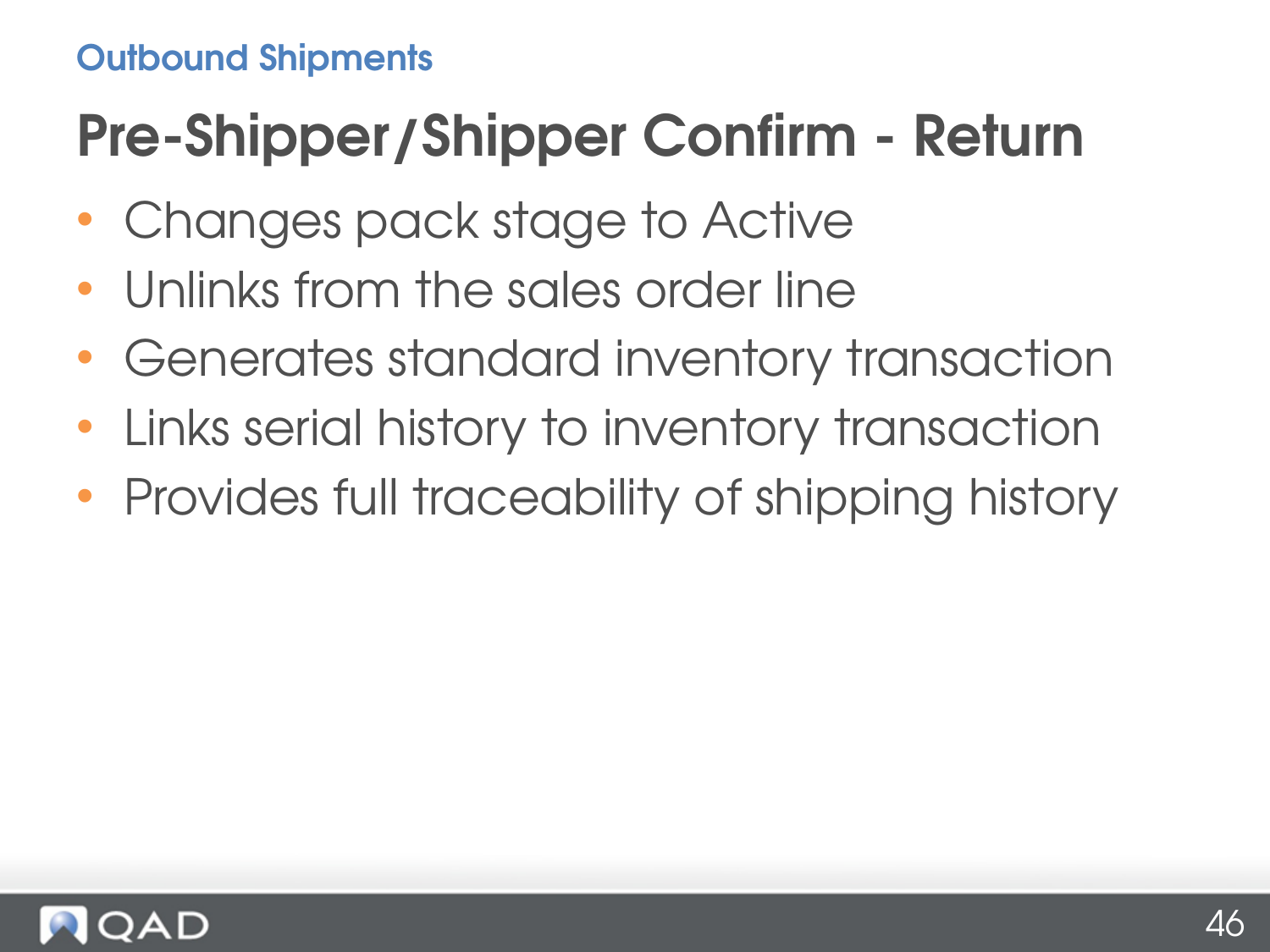

Outbound Shipments
# Pre-Shipper/Shipper Confirm - Return
Changes pack stage to Active
Unlinks from the sales order line
Generates standard inventory transaction
Links serial history to inventory transaction
Provides full traceability of shipping history
46